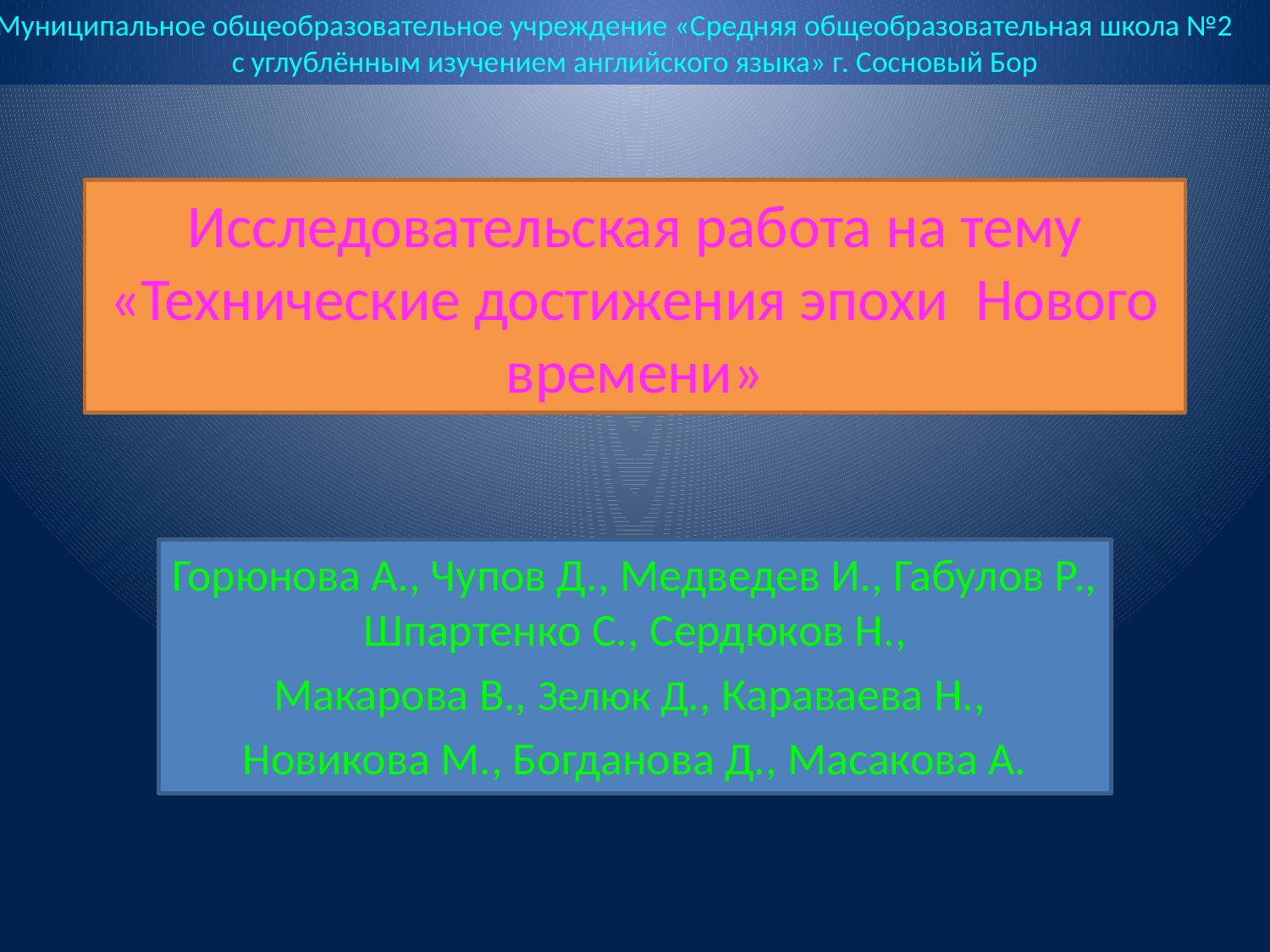

Муниципальное общеобразовательное учреждение «Средняя общеобразовательная школа №2       с углублённым изучением английского языка» г. Сосновый Бор
# Исследовательская работа на тему «Технические достижения эпохи  Нового времени»
Горюнова А., Чупов Д., Медведев И., Габулов Р., Шпартенко С., Сердюков Н.,
Макарова В., Зелюк Д., Караваева Н.,
Новикова М., Богданова Д., Масакова А.